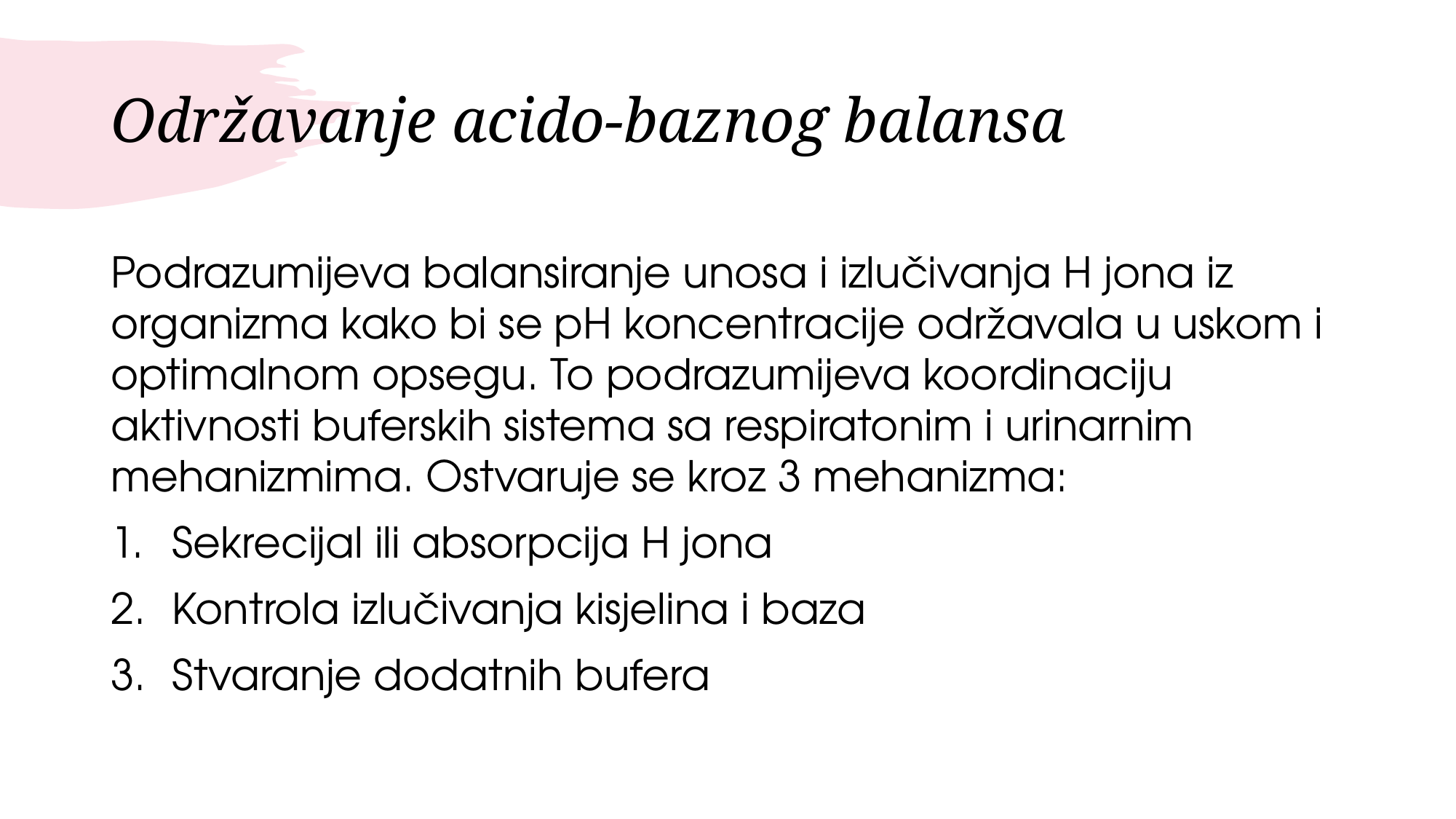

# Održavanje acido-baznog balansa
Podrazumijeva balansiranje unosa i izlučivanja H jona iz organizma kako bi se pH koncentracije održavala u uskom i optimalnom opsegu. To podrazumijeva koordinaciju aktivnosti buferskih sistema sa respiratonim i urinarnim mehanizmima. Ostvaruje se kroz 3 mehanizma:
Sekrecijal ili absorpcija H jona
Kontrola izlučivanja kisjelina i baza
Stvaranje dodatnih bufera